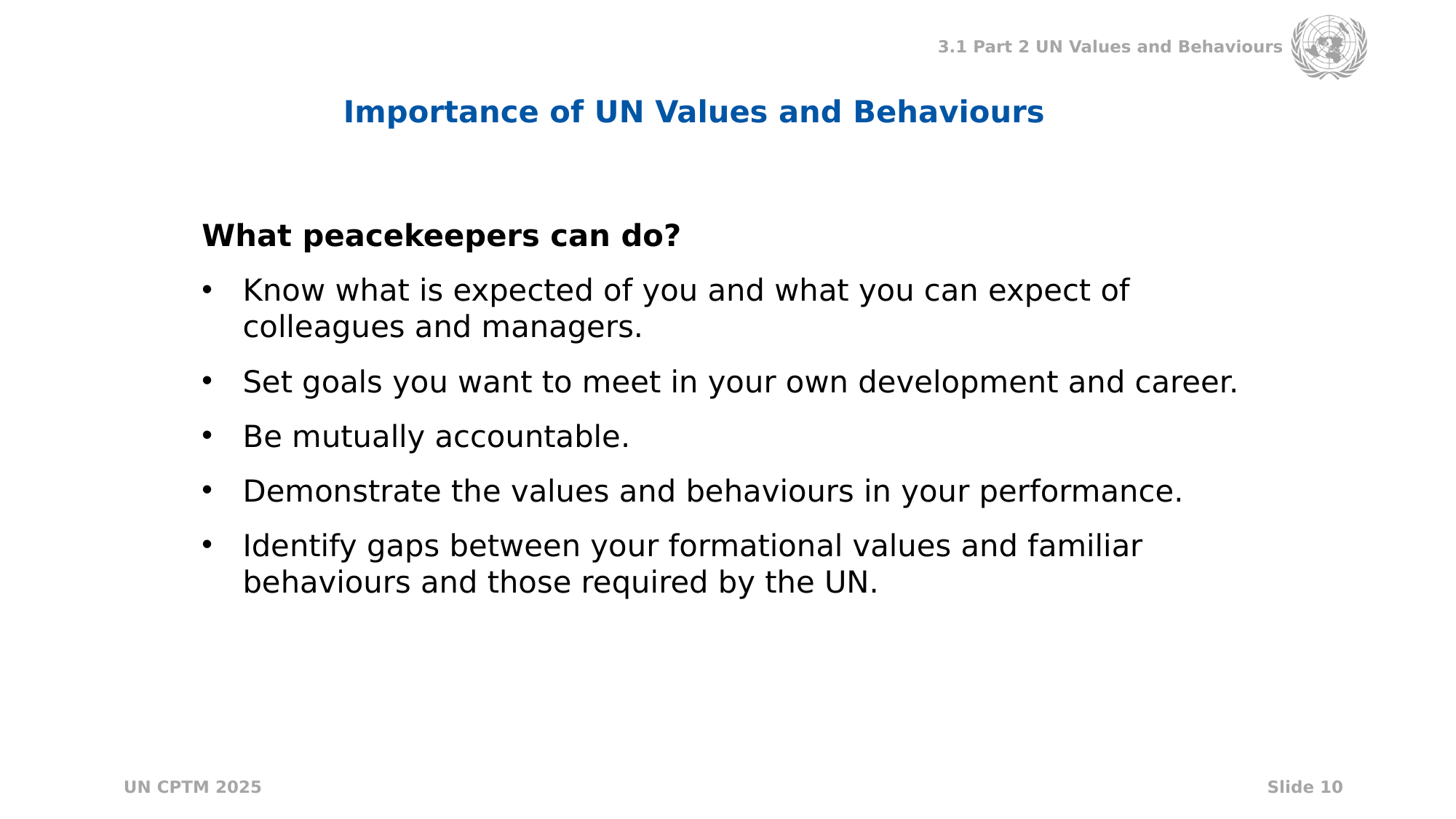

Importance of UN Values and Behaviours
What peacekeepers can do?
Know what is expected of you and what you can expect of colleagues and managers.
Set goals you want to meet in your own development and career.
Be mutually accountable.
Demonstrate the values and behaviours in your performance.
Identify gaps between your formational values and familiar behaviours and those required by the UN.